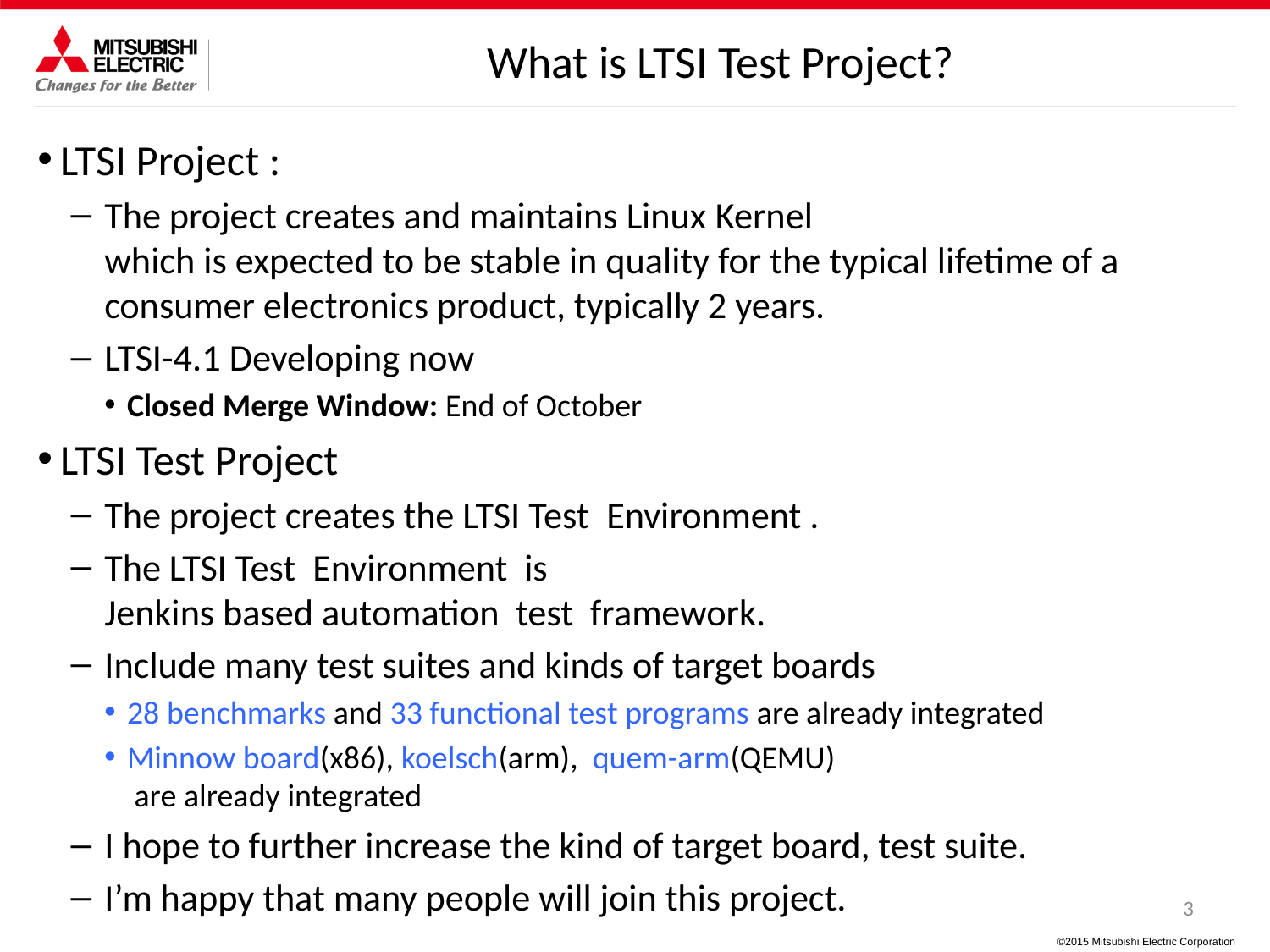

# What is LTSI Test Project?
LTSI Project :
The project creates and maintains Linux Kernel
which is expected to be stable in quality for the typical lifetime of a consumer electronics product, typically 2 years.
LTSI-4.1 Developing now
Closed Merge Window: End of October
LTSI Test Project
The project creates the LTSI Test  Environment .
The LTSI Test  Environment  is
Jenkins based automation  test  framework.
Include many test suites and kinds of target boards
28 benchmarks and 33 functional test programs are already integrated
Minnow board(x86), koelsch(arm),  quem-arm(QEMU)
 are already integrated
I hope to further increase the kind of target board, test suite.
I’m happy that many people will join this project.
3